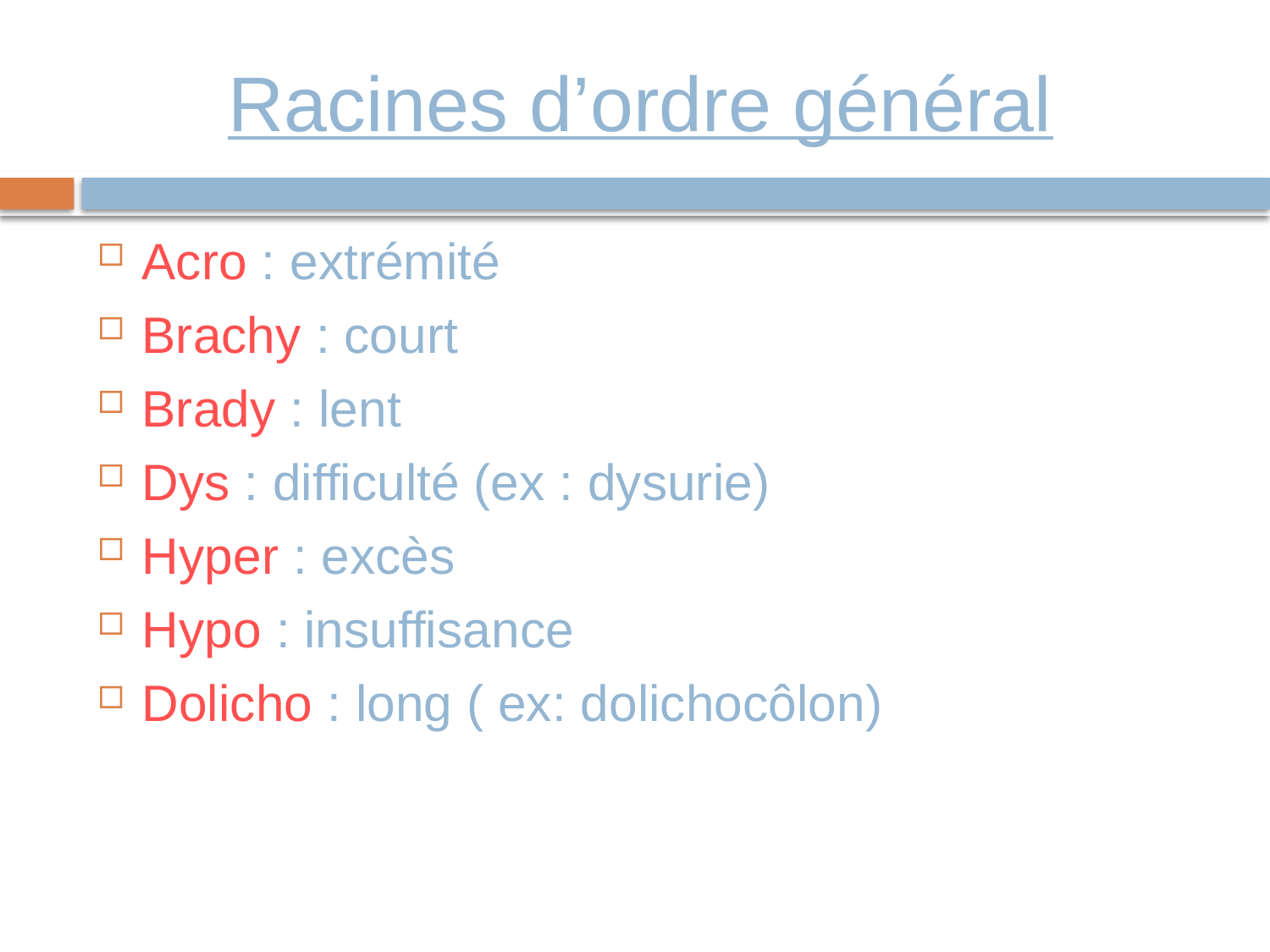

# Racines d’ordre général
Acro : extrémité
Brachy : court
Brady : lent
Dys : difficulté (ex : dysurie)
Hyper : excès
Hypo : insuffisance
Dolicho : long ( ex: dolichocôlon)